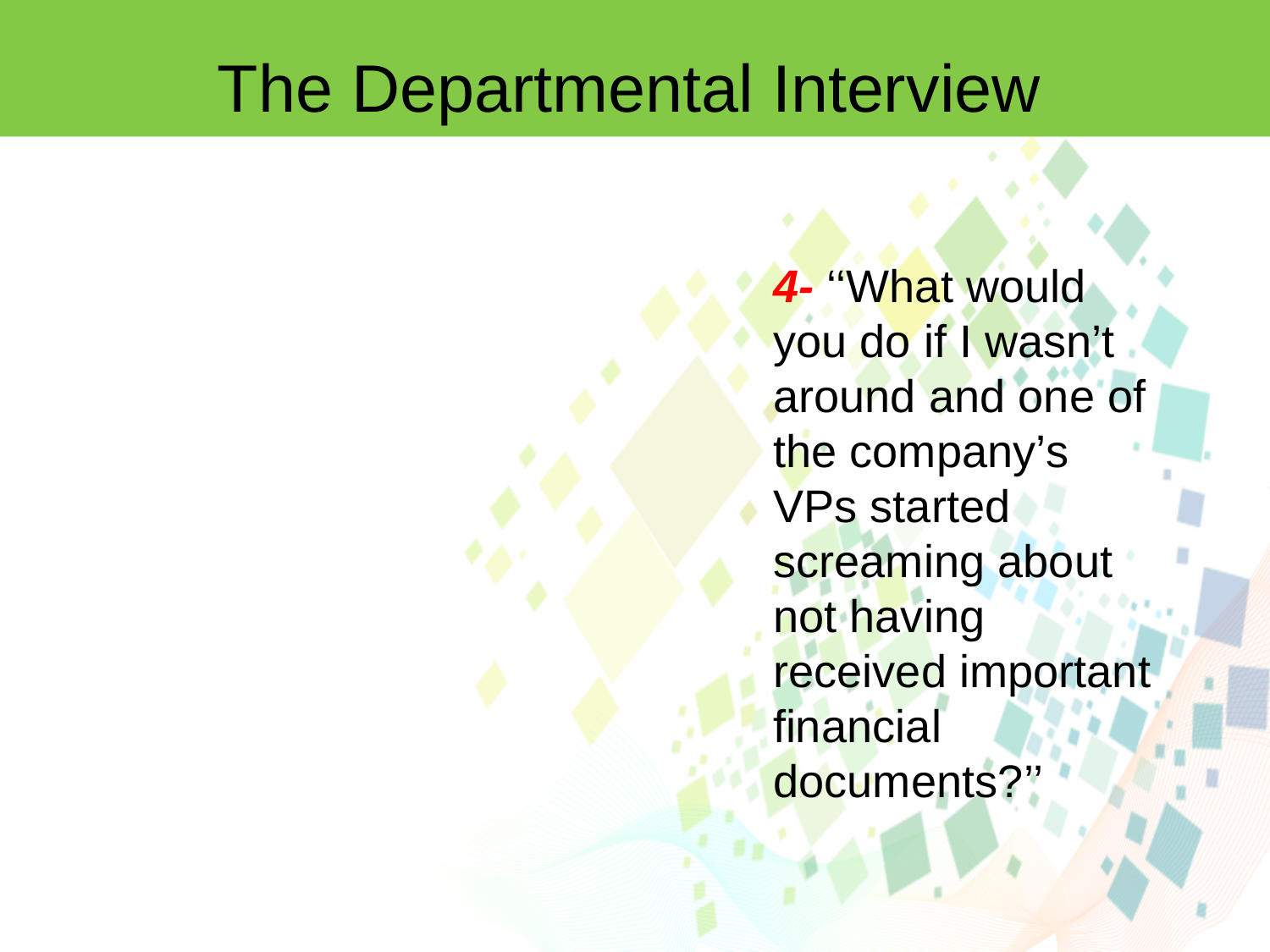

The Departmental Interview
4- ‘‘What would you do if I wasn’t around and one of the company’s VPs started
screaming about not having received important financial documents?’’